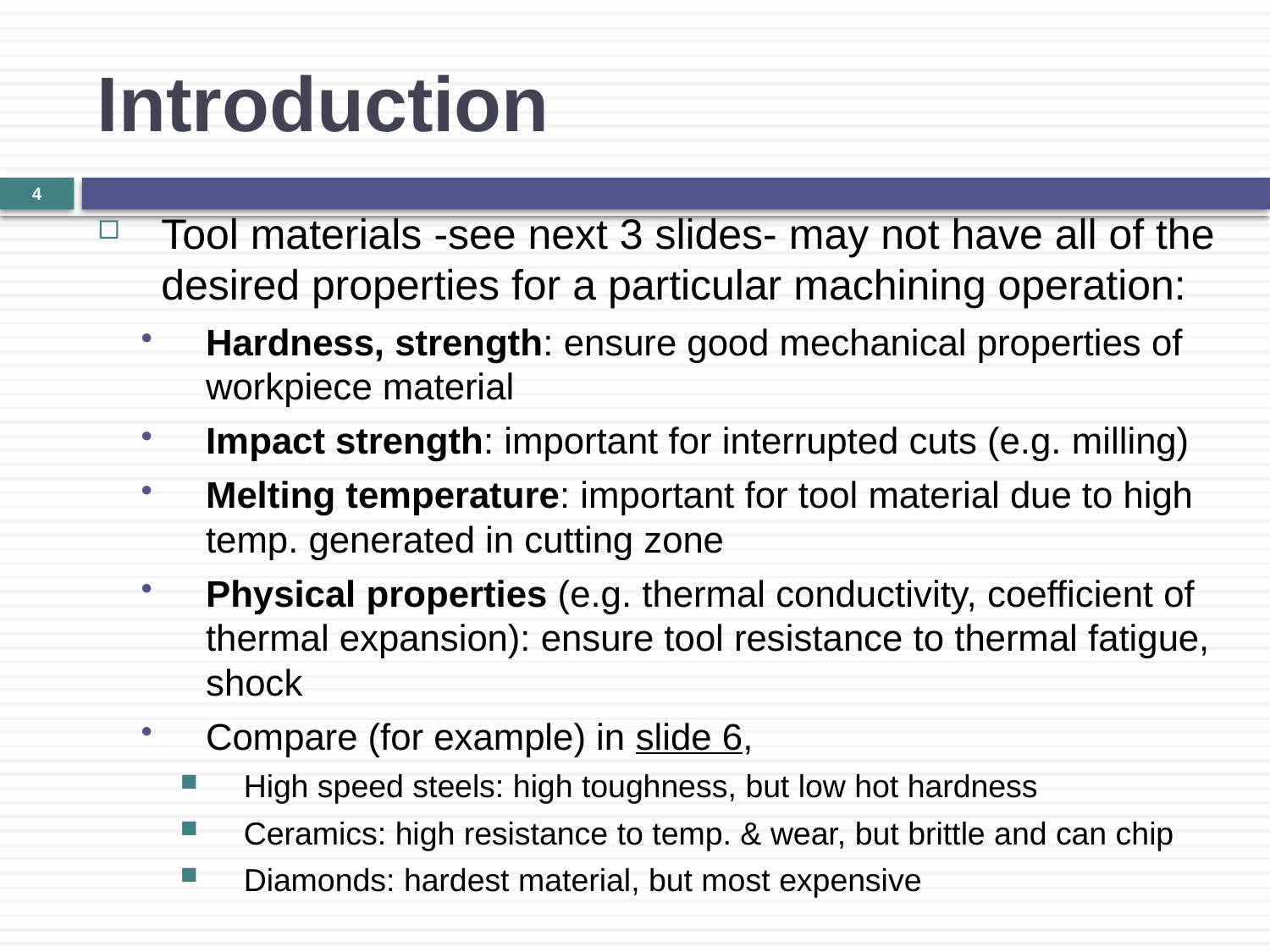

Introduction
4
Tool materials -see next 3 slides- may not have all of the desired properties for a particular machining operation:
Hardness, strength: ensure good mechanical properties of workpiece material
Impact strength: important for interrupted cuts (e.g. milling)
Melting temperature: important for tool material due to high temp. generated in cutting zone
Physical properties (e.g. thermal conductivity, coefficient of thermal expansion): ensure tool resistance to thermal fatigue, shock
Compare (for example) in slide 6,
High speed steels: high toughness, but low hot hardness
Ceramics: high resistance to temp. & wear, but brittle and can chip
Diamonds: hardest material, but most expensive